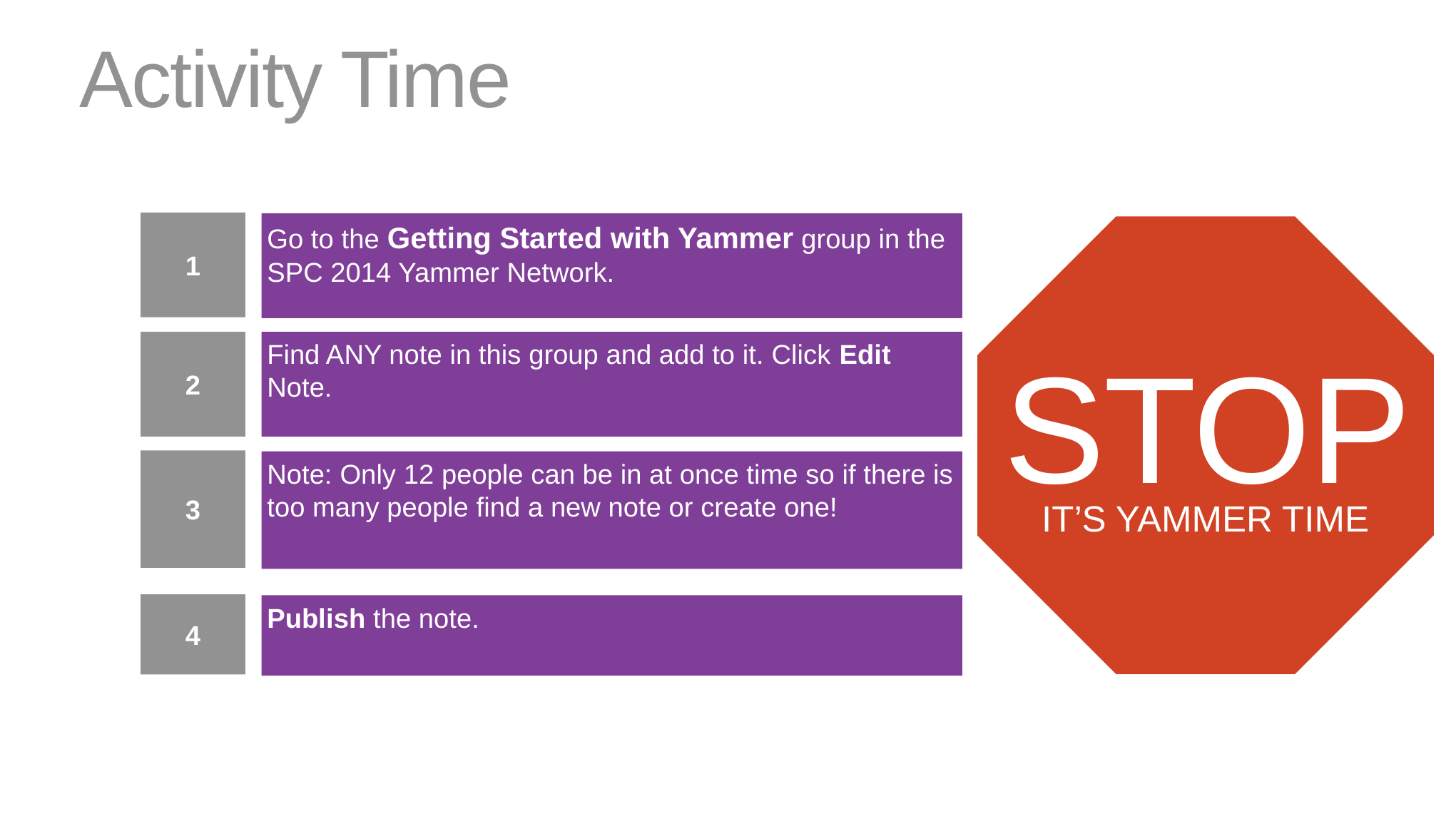

# Activity Time
1
Go to the Getting Started with Yammer group in the SPC 2014 Yammer Network.

STOP
It’s Yammer Time
Find ANY note in this group and add to it. Click Edit Note.
2
3
Note: Only 12 people can be in at once time so if there is too many people find a new note or create one!
4
Publish the note.